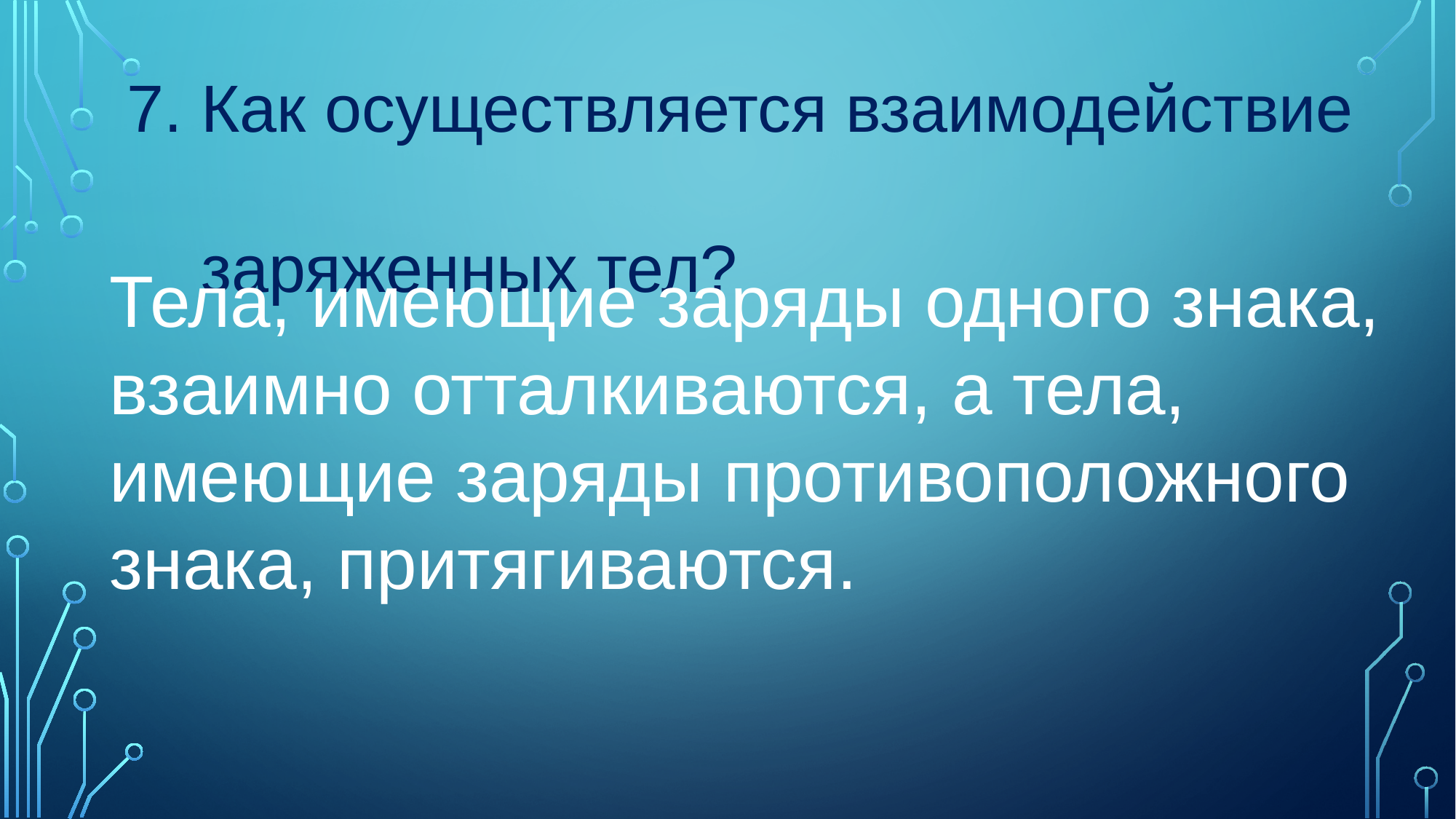

7. Как осуществляется взаимодействие
    заряженных тел?

Тела, имеющие заряды одного знака, взаимно отталкиваются, а тела, имеющие заряды противоположного знака, притягиваются.